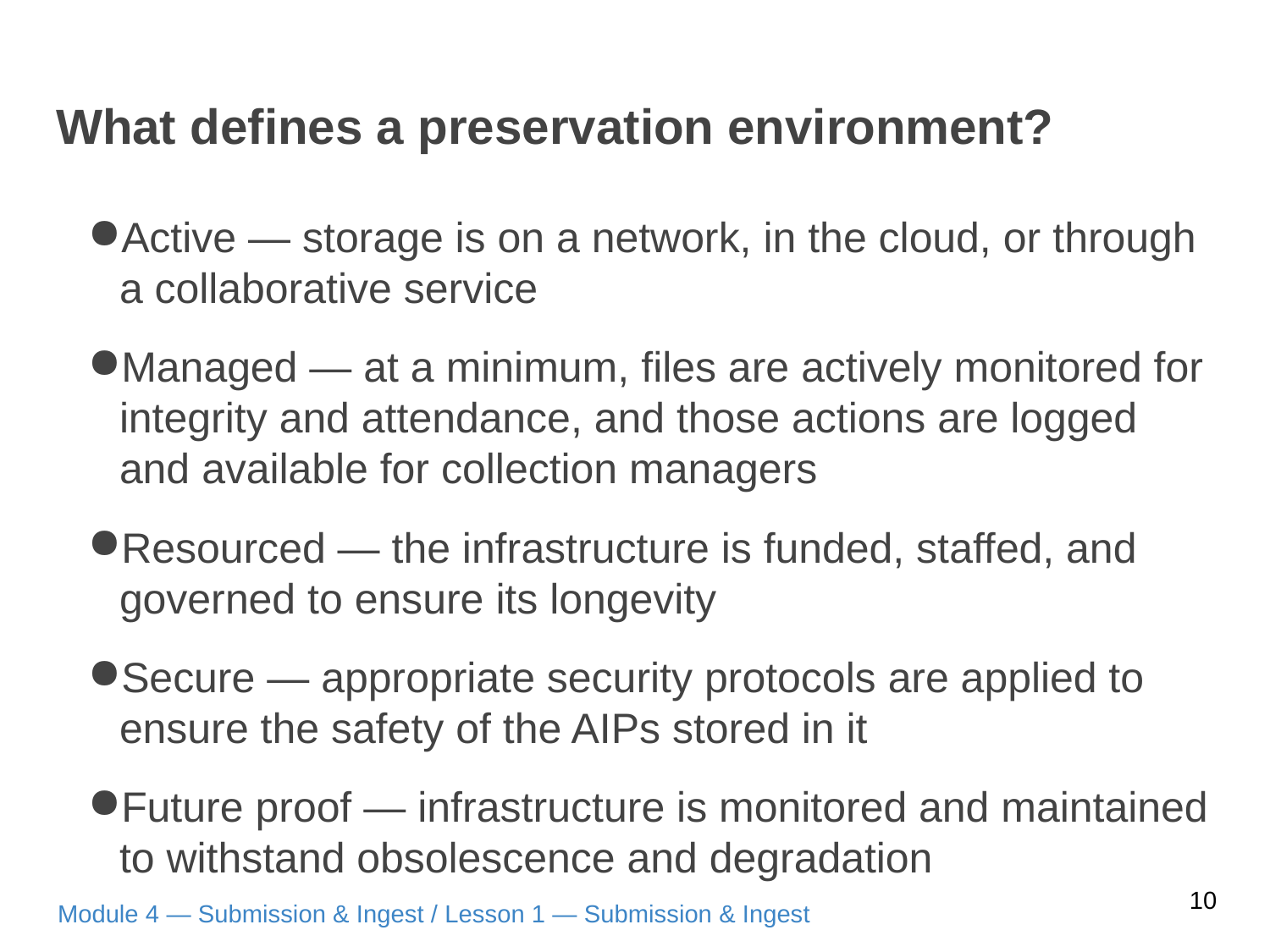

# What defines a preservation environment?
Active — storage is on a network, in the cloud, or through a collaborative service
Managed — at a minimum, files are actively monitored for integrity and attendance, and those actions are logged and available for collection managers
Resourced — the infrastructure is funded, staffed, and governed to ensure its longevity
Secure — appropriate security protocols are applied to ensure the safety of the AIPs stored in it
Future proof — infrastructure is monitored and maintained to withstand obsolescence and degradation
10
Module 4 — Submission & Ingest / Lesson 1 — Submission & Ingest